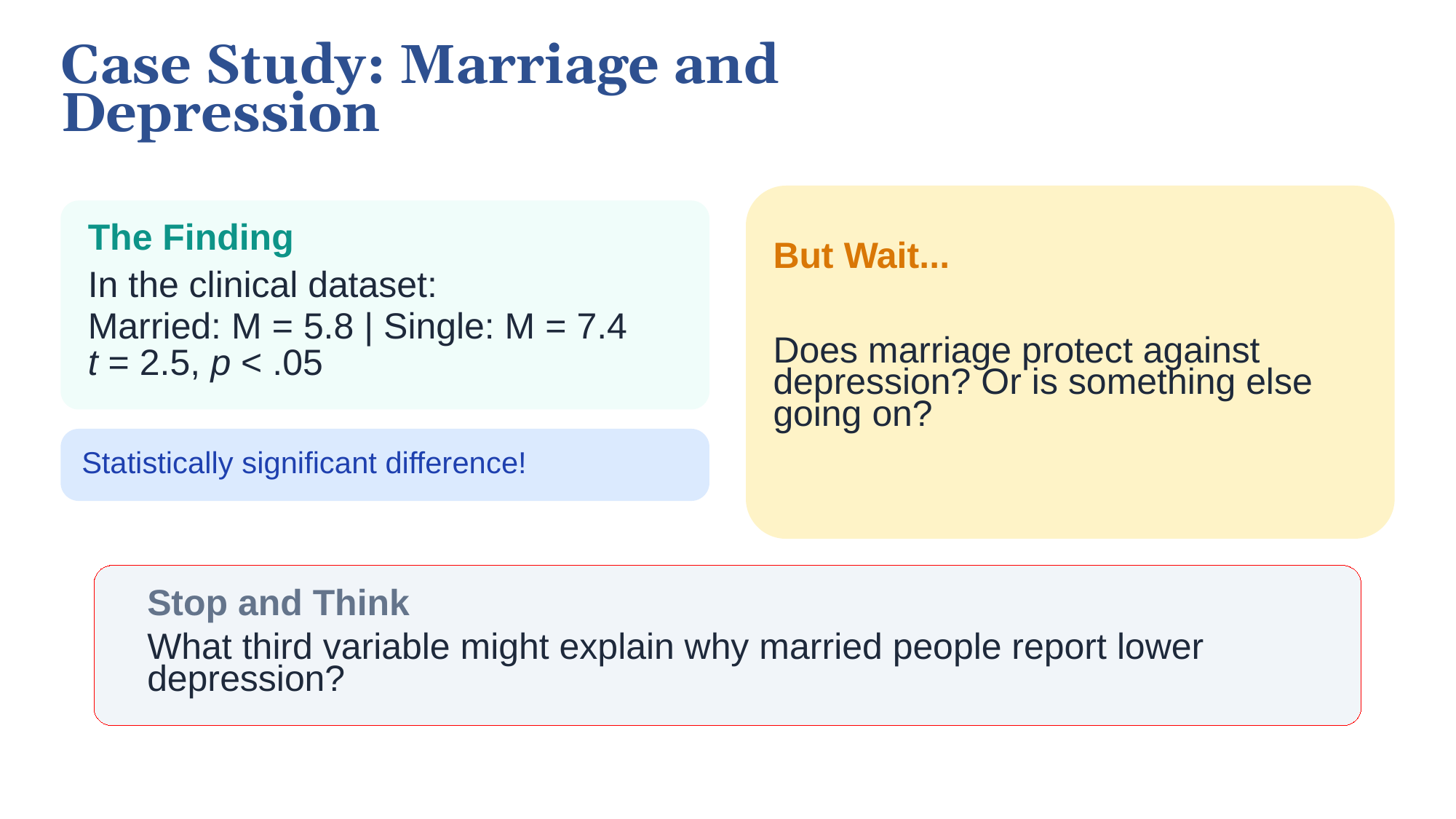

Case Study: Marriage and Depression

But Wait...
Does marriage protect against depression? Or is something else going on?

The Finding
In the clinical dataset:
Married: M = 5.8 | Single: M = 7.4
t = 2.5, p < .05

Statistically significant difference!

Stop and Think
What third variable might explain why married people report lower depression?